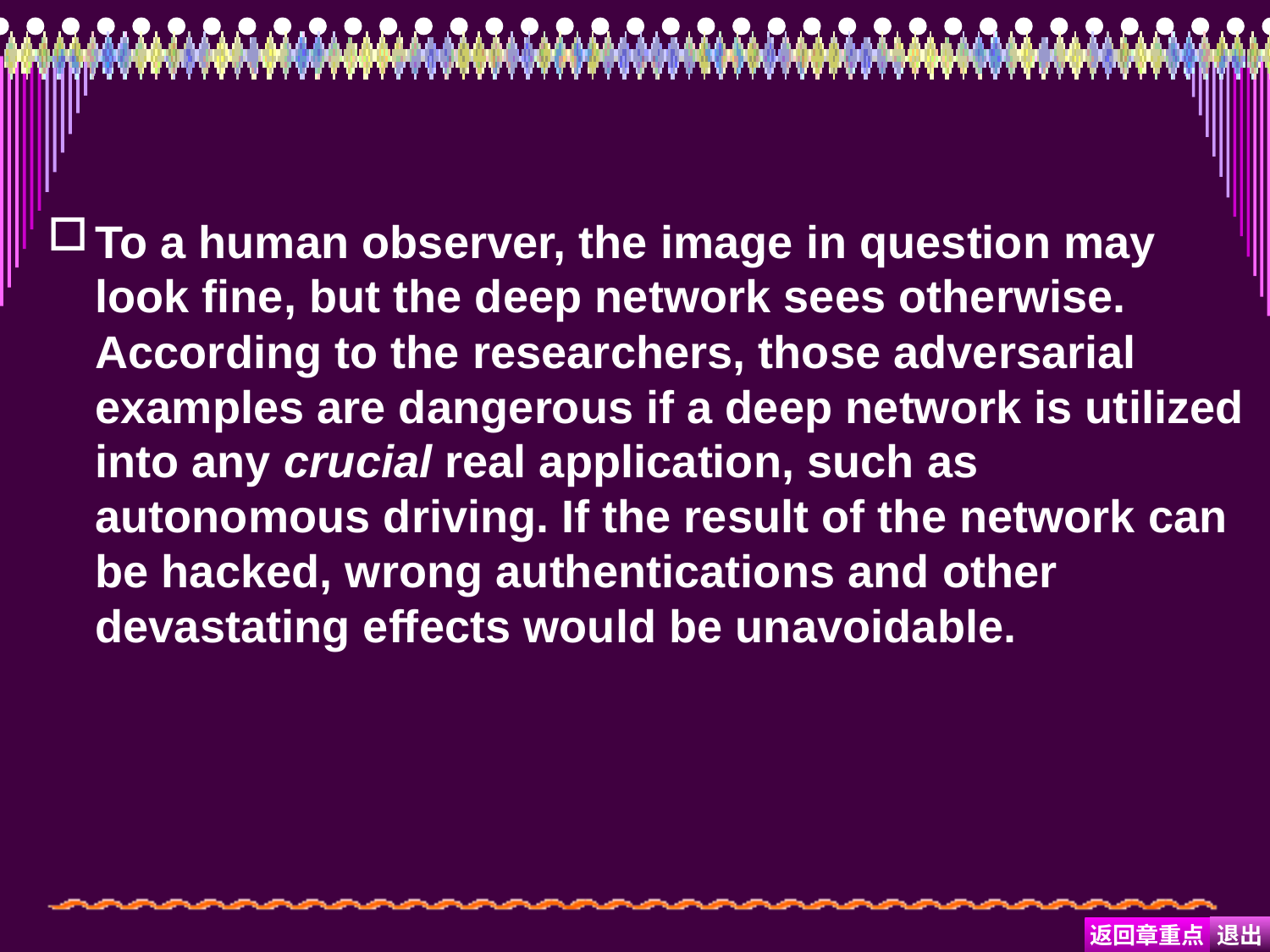

#
To a human observer, the image in question may look fine, but the deep network sees otherwise. According to the researchers, those adversarial examples are dangerous if a deep network is utilized into any crucial real application, such as autonomous driving. If the result of the network can be hacked, wrong authentications and other devastating effects would be unavoidable.